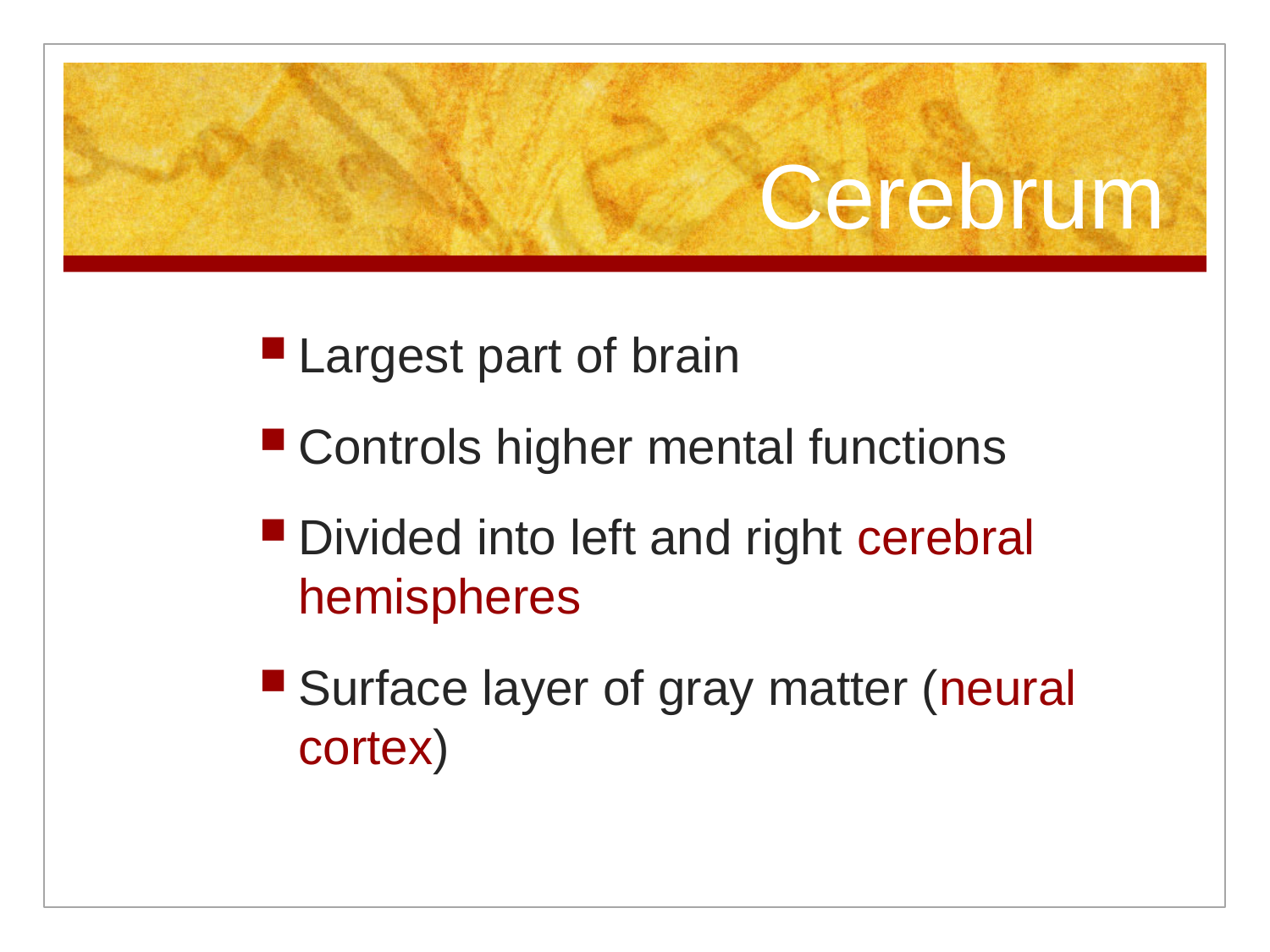

# Cerebrum
Largest part of brain
Controls higher mental functions
Divided into left and right cerebral hemispheres
Surface layer of gray matter (neural cortex)